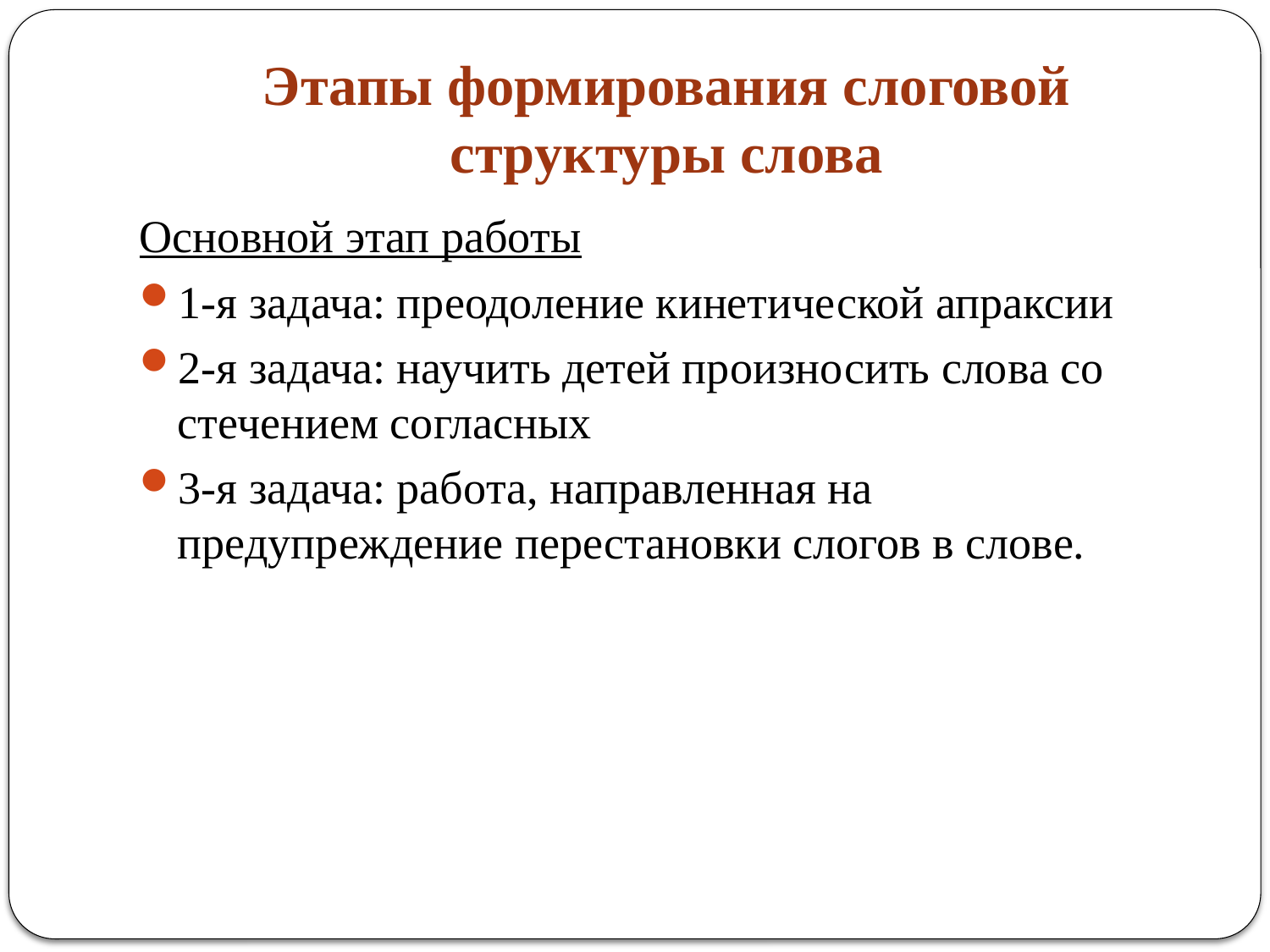

# Этапы формирования слоговой структуры слова
Основной этап работы
1-я задача: преодоление кинетической апраксии
2-я задача: научить детей произносить слова со стечением согласных
3-я задача: работа, направленная на предупреждение перестановки слогов в слове.